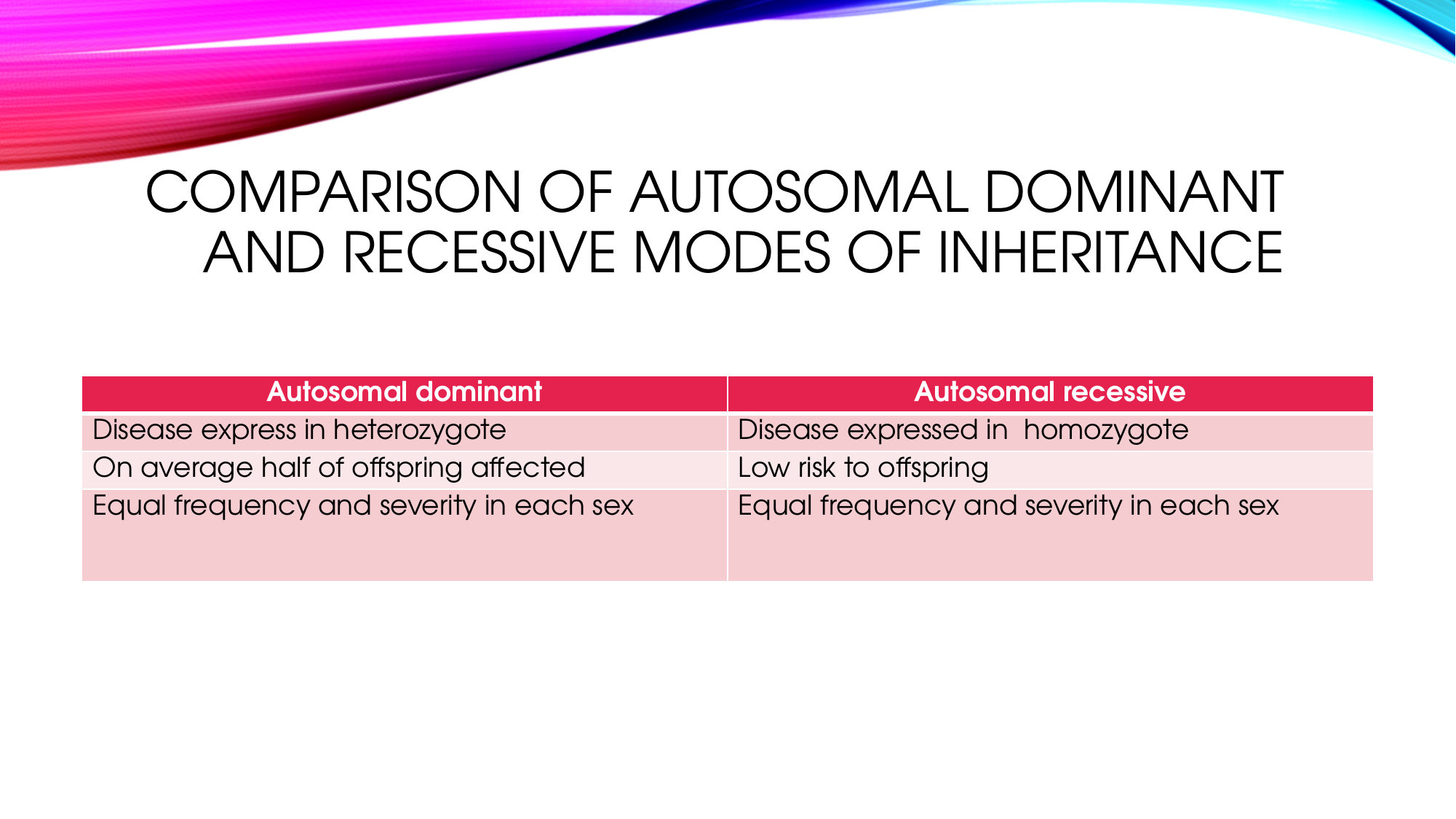

# Comparison of autosomal dominant and recessive modes of inheritance
| Autosomal dominant | Autosomal recessive |
| --- | --- |
| Disease express in heterozygote | Disease expressed in homozygote |
| On average half of offspring affected | Low risk to offspring |
| Equal frequency and severity in each sex | Equal frequency and severity in each sex |